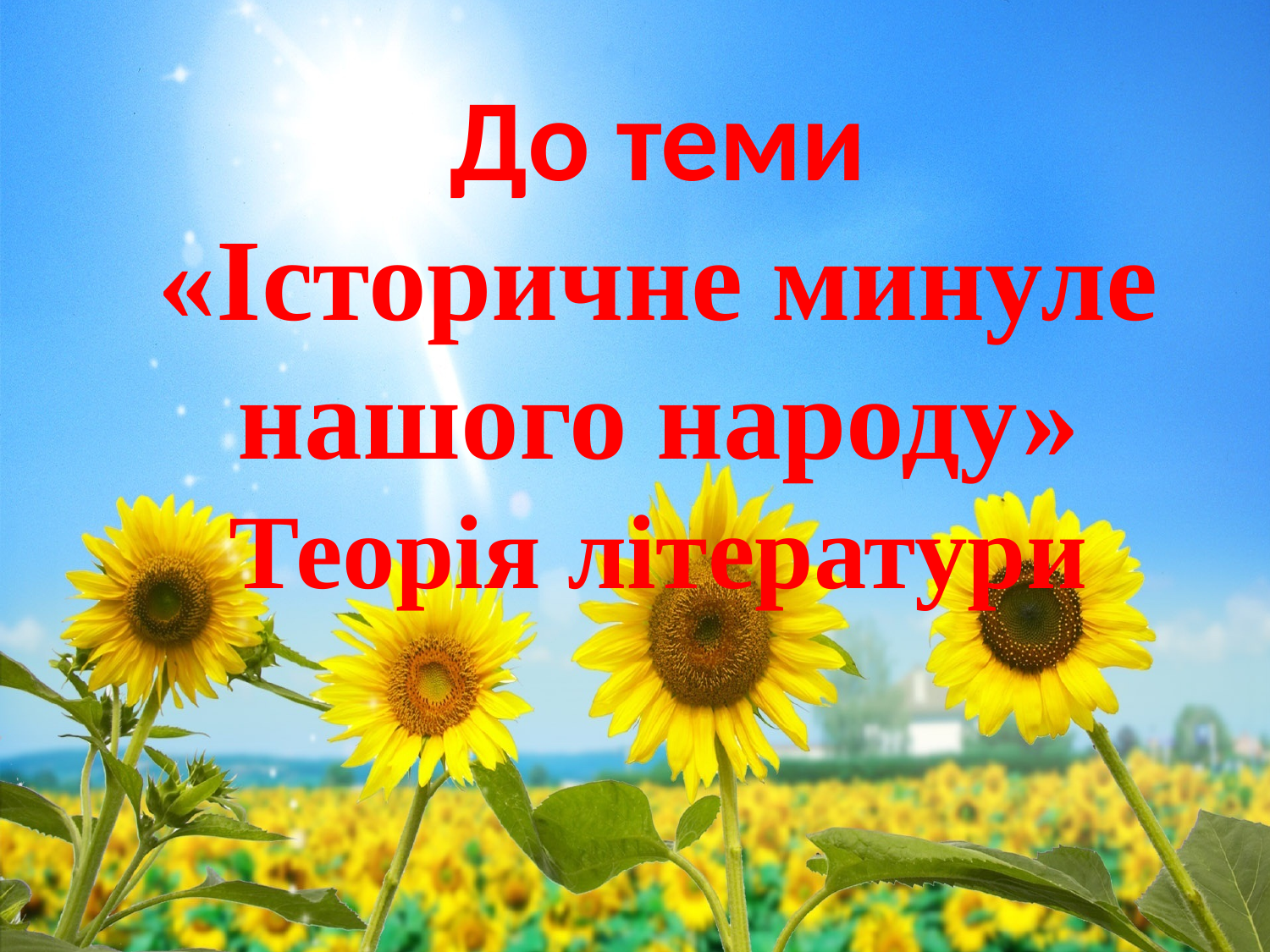

До теми
«Історичне минуле нашого народу» Теорія літератури